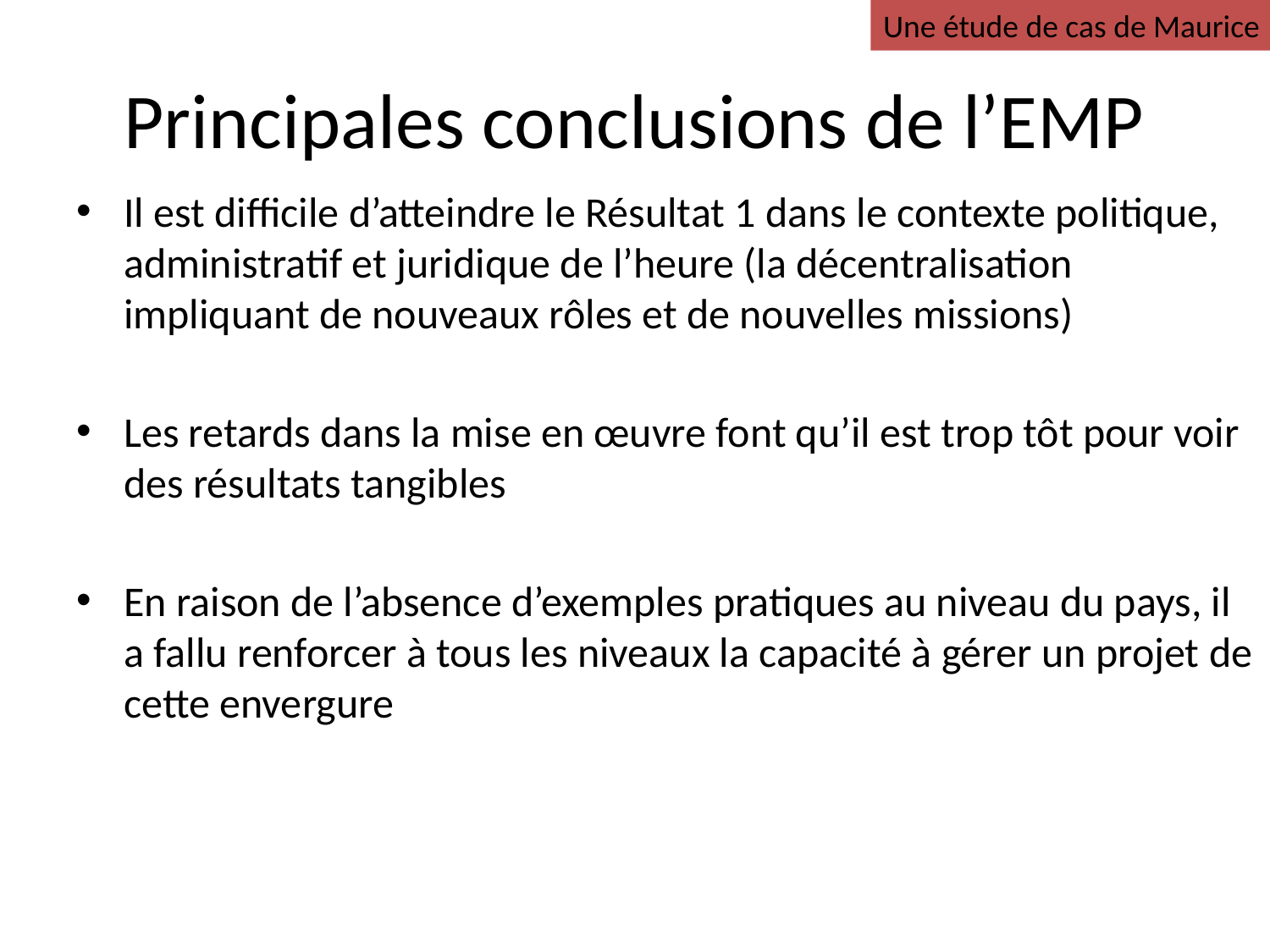

Une étude de cas de Maurice
# Principales conclusions de l’EMP
Il est difficile d’atteindre le Résultat 1 dans le contexte politique, administratif et juridique de l’heure (la décentralisation impliquant de nouveaux rôles et de nouvelles missions)

Les retards dans la mise en œuvre font qu’il est trop tôt pour voir des résultats tangibles

En raison de l’absence d’exemples pratiques au niveau du pays, il a fallu renforcer à tous les niveaux la capacité à gérer un projet de cette envergure